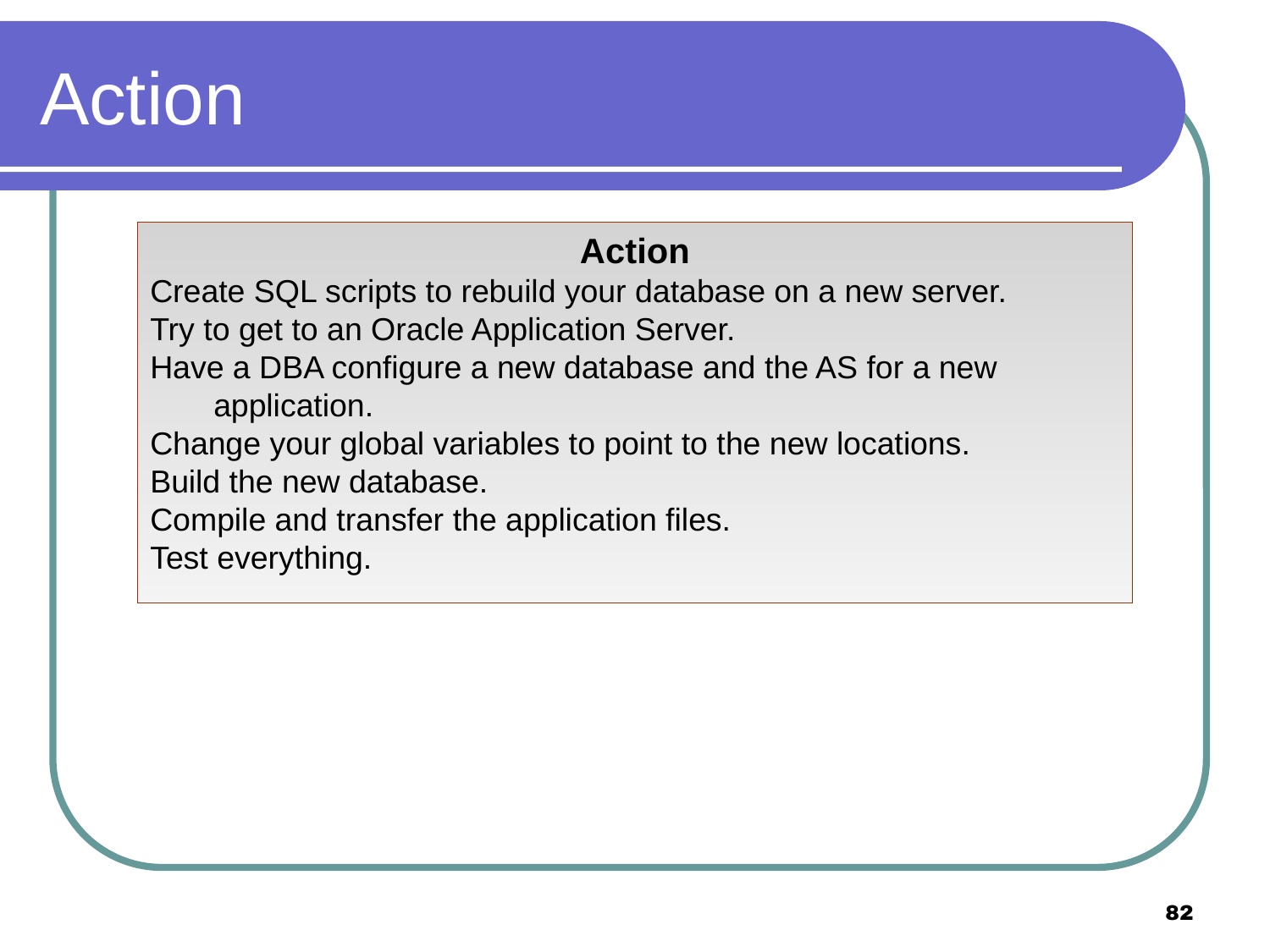

# Action
Action
Create SQL scripts to rebuild your database on a new server.
Try to get to an Oracle Application Server.
Have a DBA configure a new database and the AS for a new application.
Change your global variables to point to the new locations.
Build the new database.
Compile and transfer the application files.
Test everything.
82